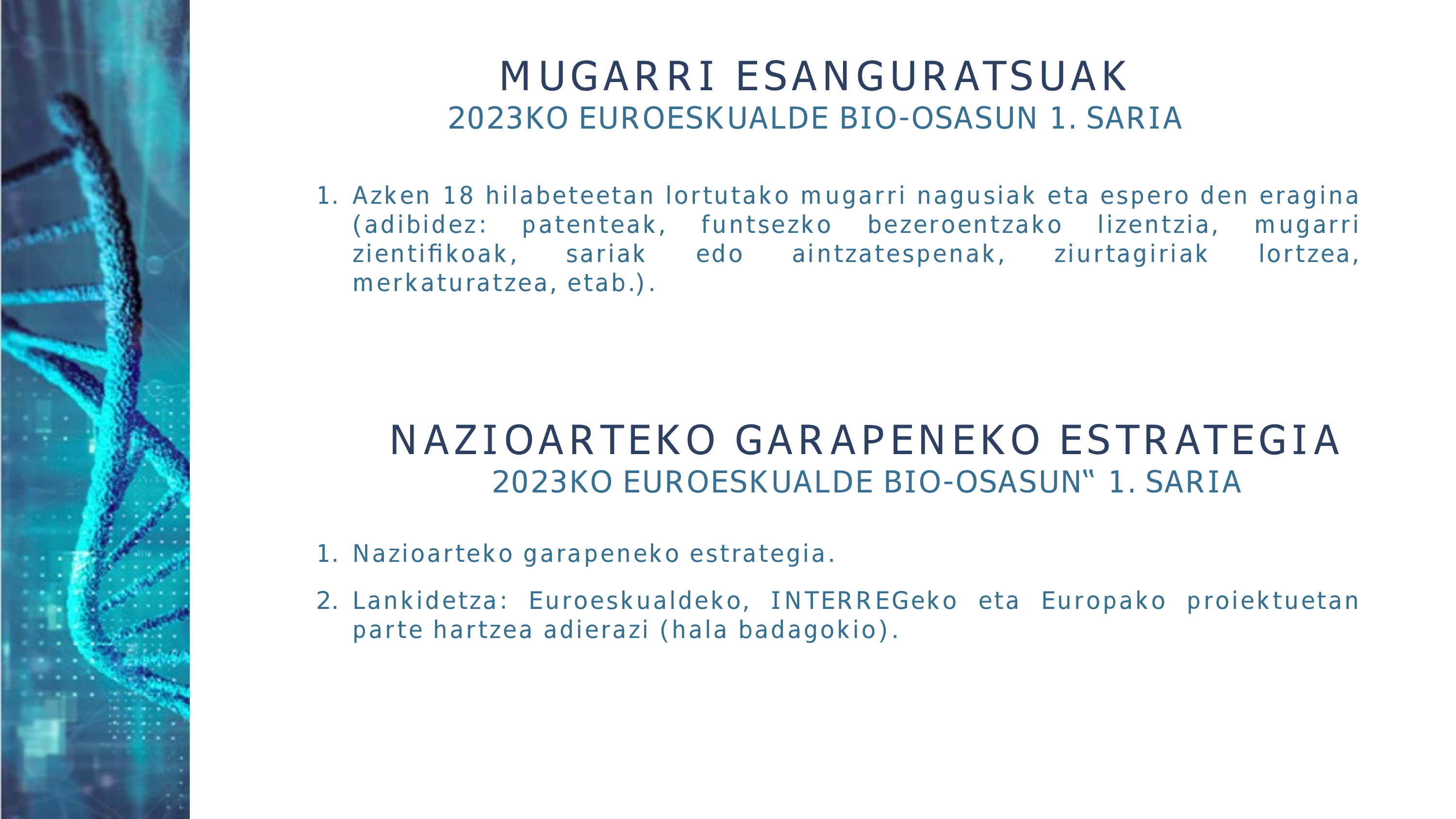

# MUGARRI ESANGURATSUAK 2023KO EUROESKUALDE BIO-OSASUN 1. SARIA
Azken 18 hilabeteetan lortutako mugarri nagusiak eta espero den eragina (adibidez: patenteak, funtsezko bezeroentzako lizentzia, mugarri zientifikoak, sariak edo aintzatespenak, ziurtagiriak lortzea, merkaturatzea, etab.).
NAZIOARTEKO GARAPENEKO ESTRATEGIA
2023KO EUROESKUALDE BIO-OSASUN“ 1. SARIA
Nazioarteko garapeneko estrategia.
Lankidetza: Euroeskualdeko, INTERREGeko eta Europako proiektuetan parte hartzea adierazi (hala badagokio).